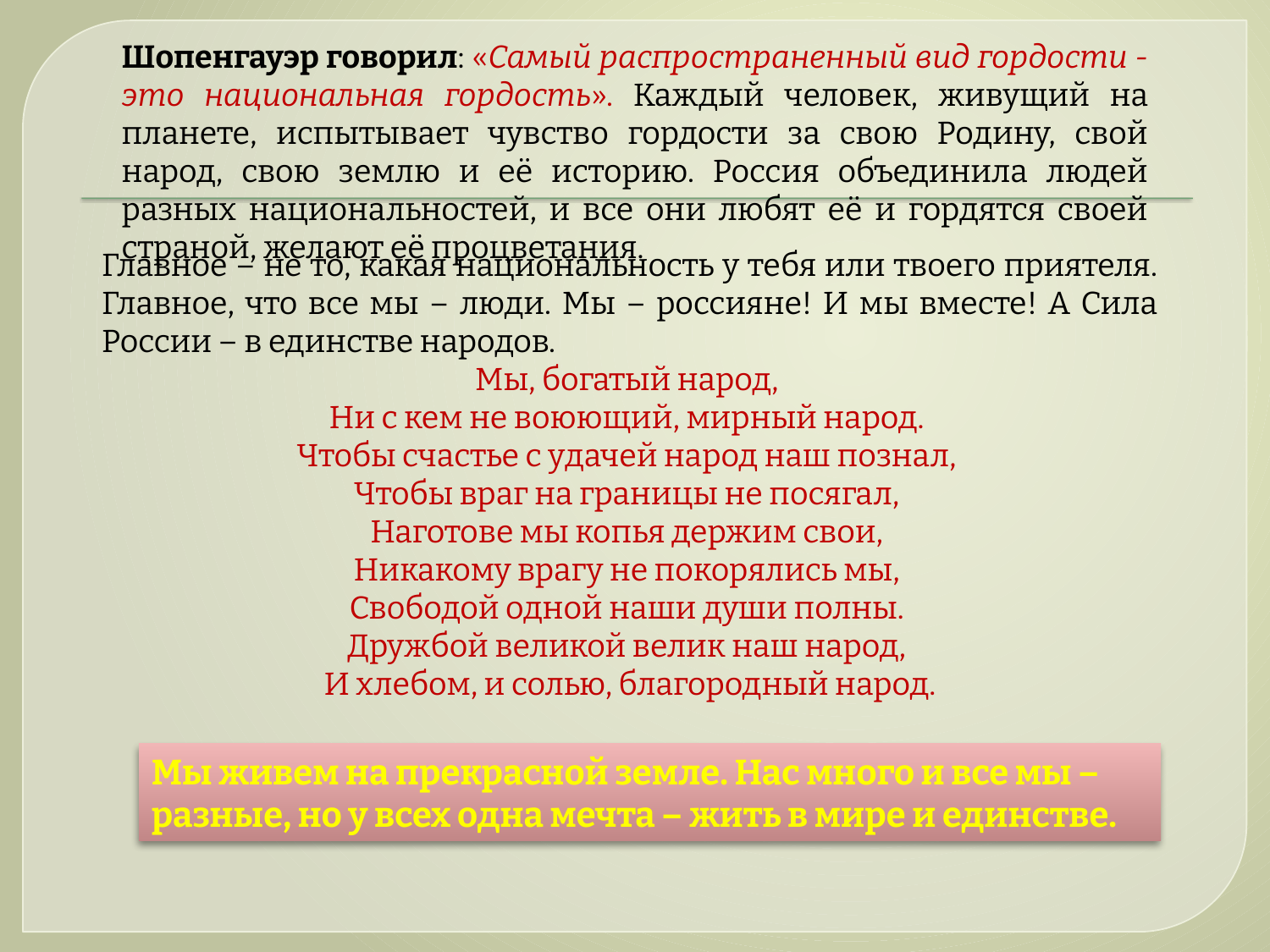

Шопенгауэр говорил: «Самый распространенный вид гордости - это национальная гордость». Каждый человек, живущий на планете, испытывает чувство гордости за свою Родину, свой народ, свою землю и её историю. Россия объединила людей разных национальностей, и все они любят её и гордятся своей страной, желают её процветания.
Главное – не то, какая национальность у тебя или твоего приятеля. Главное, что все мы – люди. Мы – россияне! И мы вместе! А Сила России – в единстве народов.
Мы, богатый народ,
Ни с кем не воюющий, мирный народ.
Чтобы счастье с удачей народ наш познал,
Чтобы враг на границы не посягал,
Наготове мы копья держим свои,
Никакому врагу не покорялись мы,
Свободой одной наши души полны.
Дружбой великой велик наш народ,
И хлебом, и солью, благородный народ.
Мы живем на прекрасной земле. Нас много и все мы – разные, но у всех одна мечта – жить в мире и единстве.